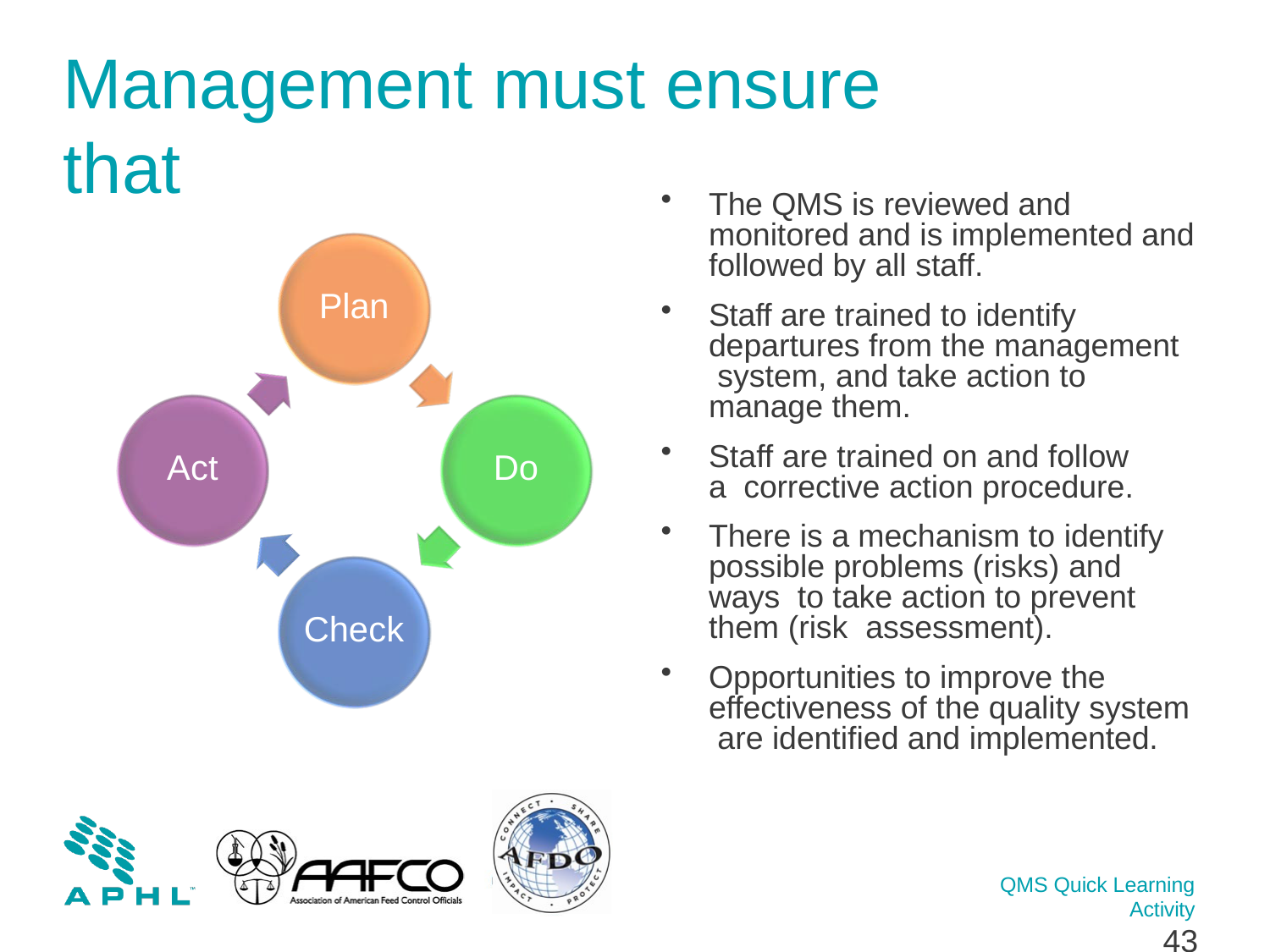

# Management must ensure that
The QMS is reviewed and  monitored and is implemented and  followed by all staff.
Staff are trained to identify  departures from the management  system, and take action to  manage them.
Staff are trained on and follow a  corrective action procedure.
There is a mechanism to identify  possible problems (risks) and ways  to take action to prevent them (risk  assessment).
Opportunities to improve the  effectiveness of the quality system  are identified and implemented.

Plan

Act
Do

Check

QMS Quick Learning Activity
43